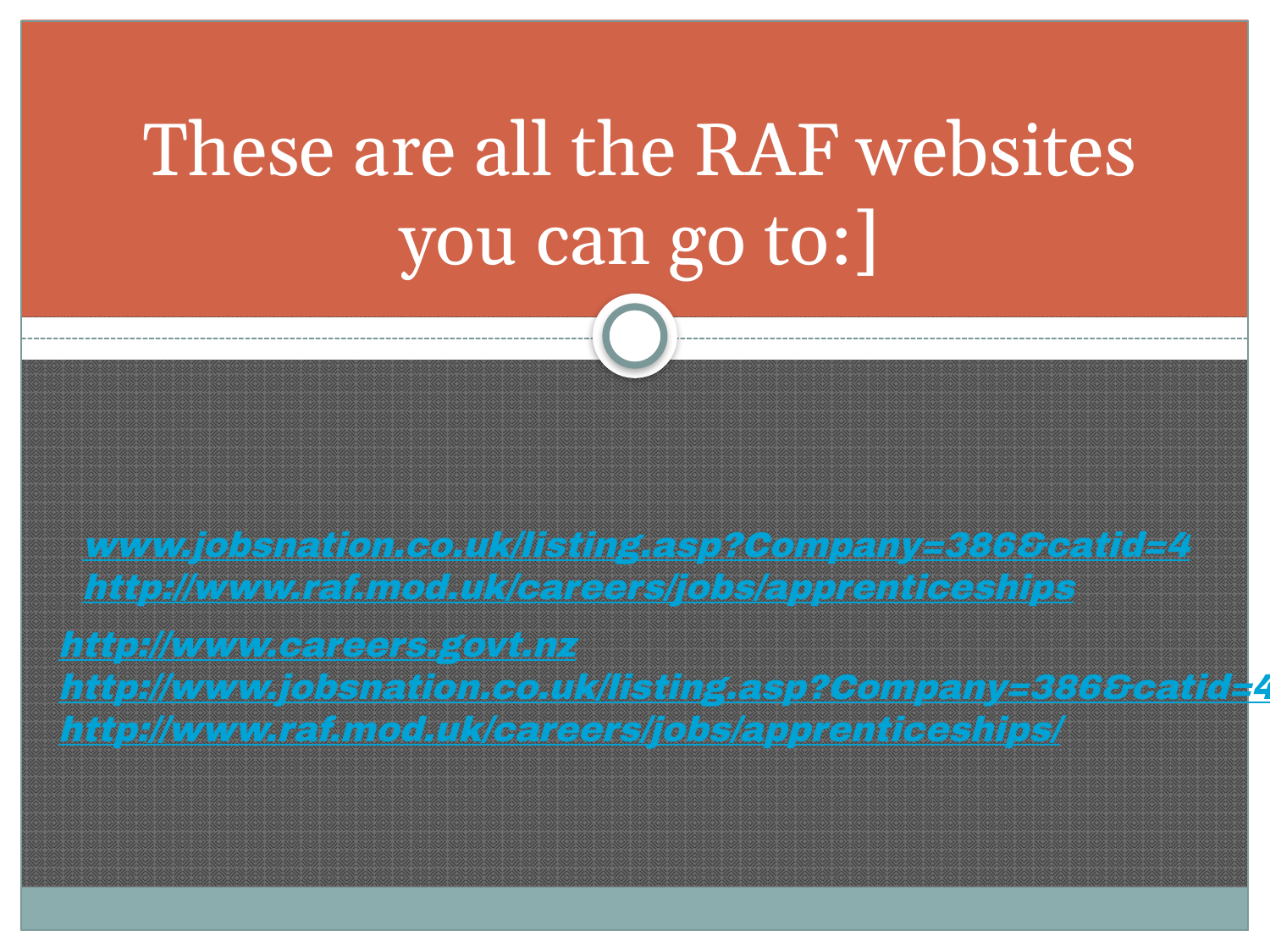

# These are all the RAF websites you can go to:]
www.jobsnation.co.uk/listing.asp?Company=386&catid=4
http://www.raf.mod.uk/careers/jobs/apprenticeships
http://www.careers.govt.nz
http://www.jobsnation.co.uk/listing.asp?Company=386&catid=4
http://www.raf.mod.uk/careers/jobs/apprenticeships/